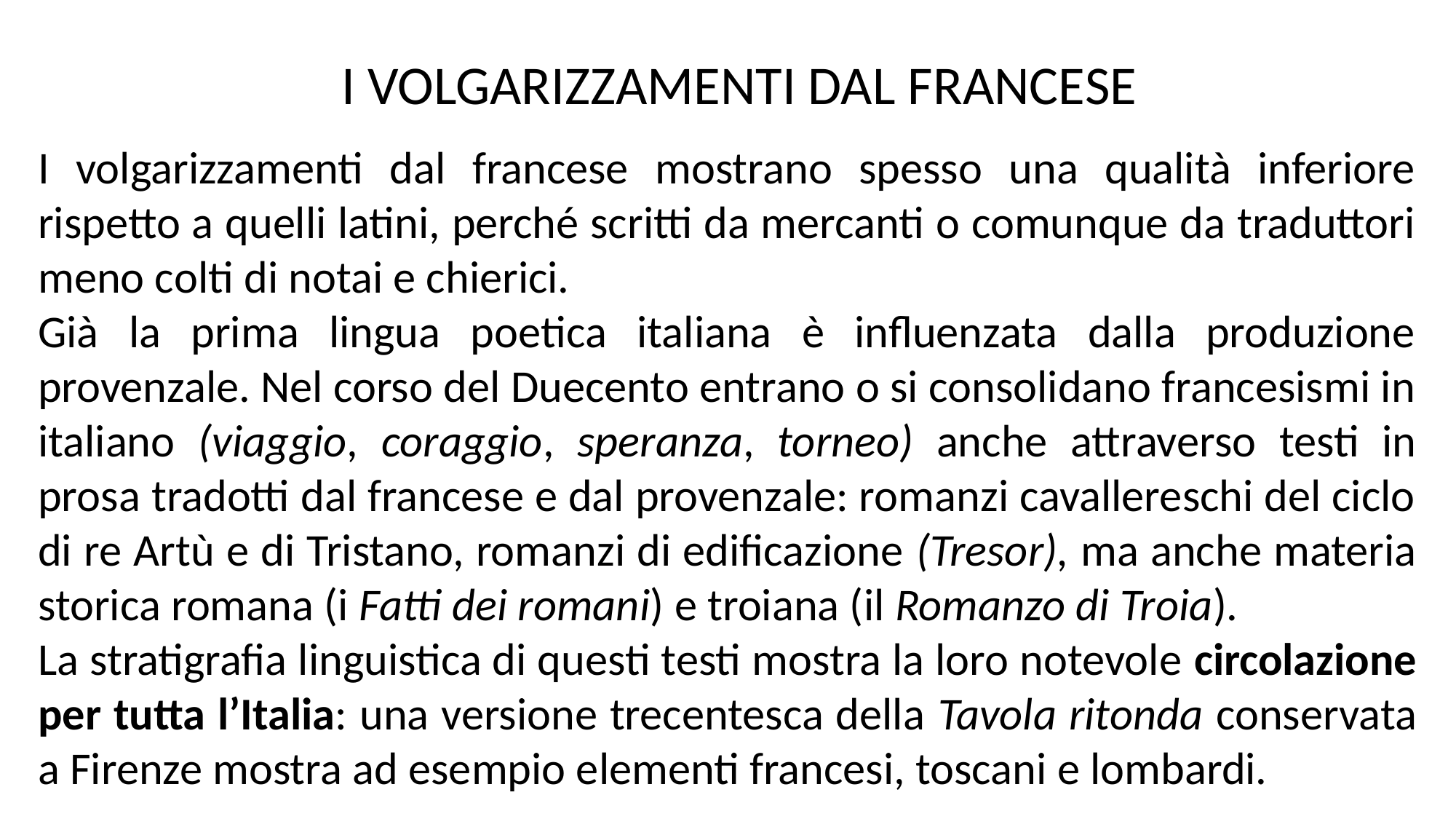

I VOLGARIZZAMENTI DAL FRANCESE
I volgarizzamenti dal francese mostrano spesso una qualità inferiore rispetto a quelli latini, perché scritti da mercanti o comunque da traduttori meno colti di notai e chierici.
Già la prima lingua poetica italiana è influenzata dalla produzione provenzale. Nel corso del Duecento entrano o si consolidano francesismi in italiano (viaggio, coraggio, speranza, torneo) anche attraverso testi in prosa tradotti dal francese e dal provenzale: romanzi cavallereschi del ciclo di re Artù e di Tristano, romanzi di edificazione (Tresor), ma anche materia storica romana (i Fatti dei romani) e troiana (il Romanzo di Troia).
La stratigrafia linguistica di questi testi mostra la loro notevole circolazione per tutta l’Italia: una versione trecentesca della Tavola ritonda conservata a Firenze mostra ad esempio elementi francesi, toscani e lombardi.